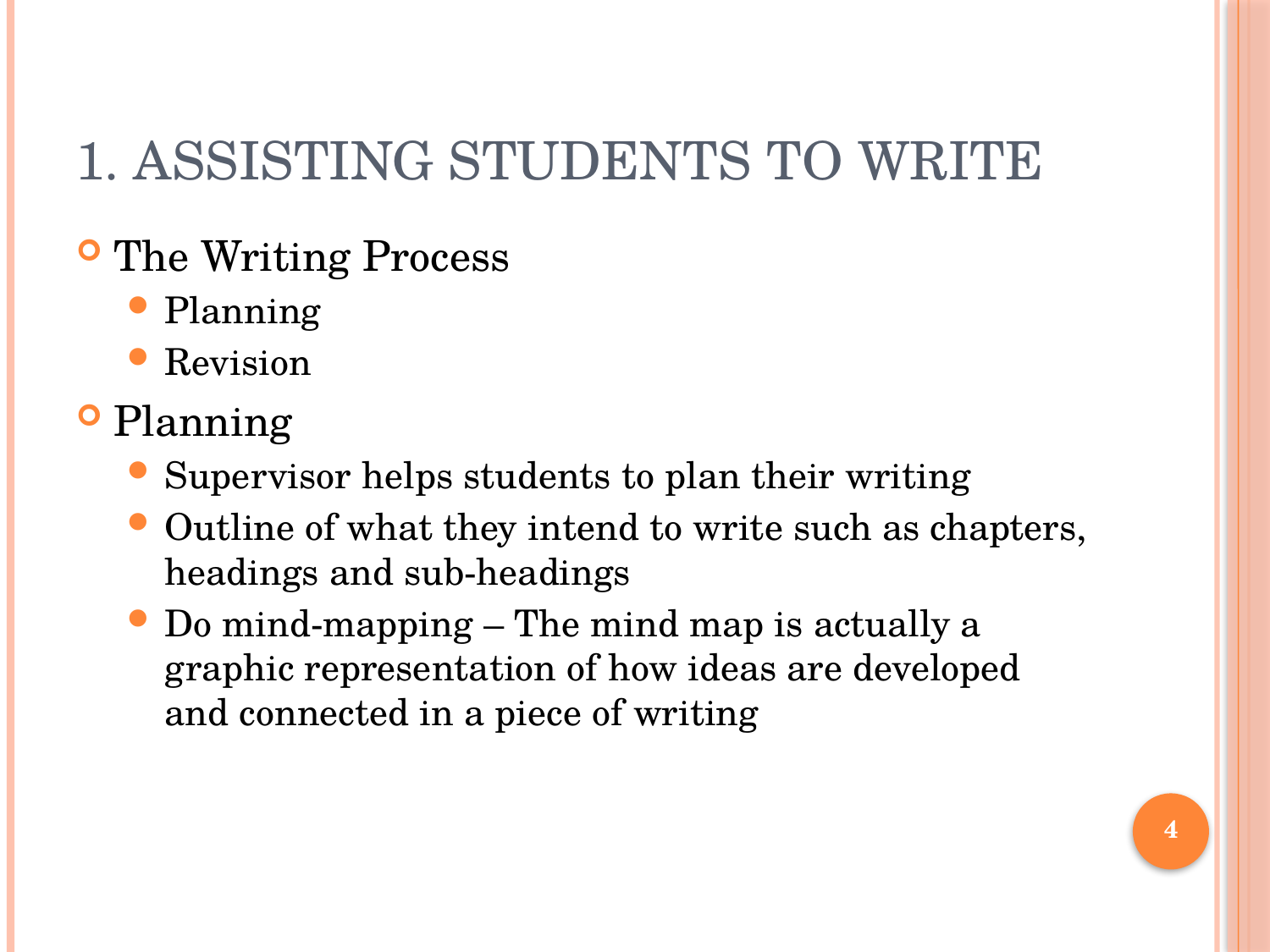

# 1. ASSISTING STUDENTS TO WRITE
The Writing Process
Planning
Revision
Planning
Supervisor helps students to plan their writing
Outline of what they intend to write such as chapters, headings and sub-headings
Do mind-mapping – The mind map is actually a graphic representation of how ideas are developed and connected in a piece of writing
4